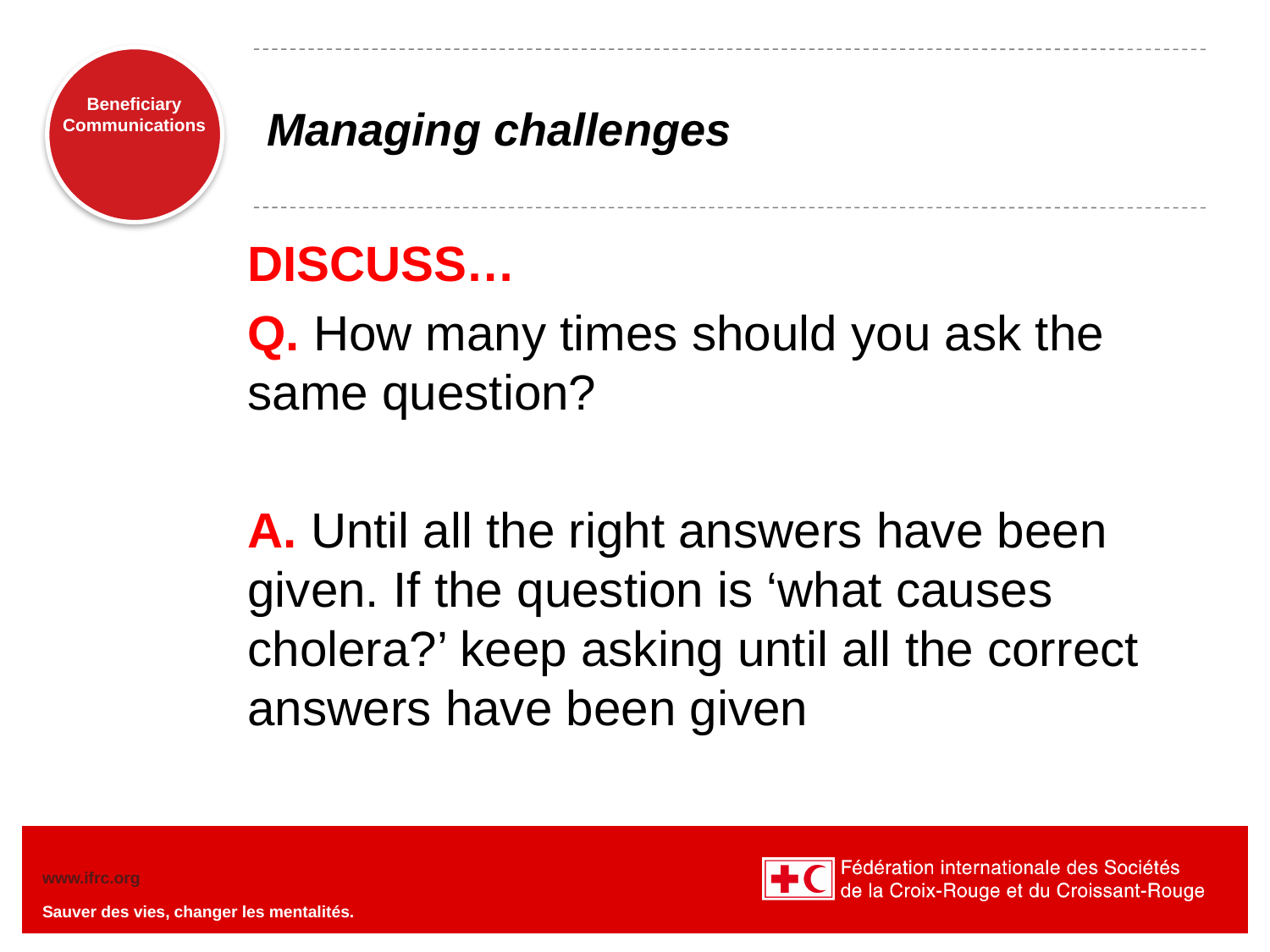

# Managing challenges
DISCUSS…
Q. How many times should you ask the same question?

A. Until all the right answers have been given. If the question is ‘what causes cholera?’ keep asking until all the correct answers have been given